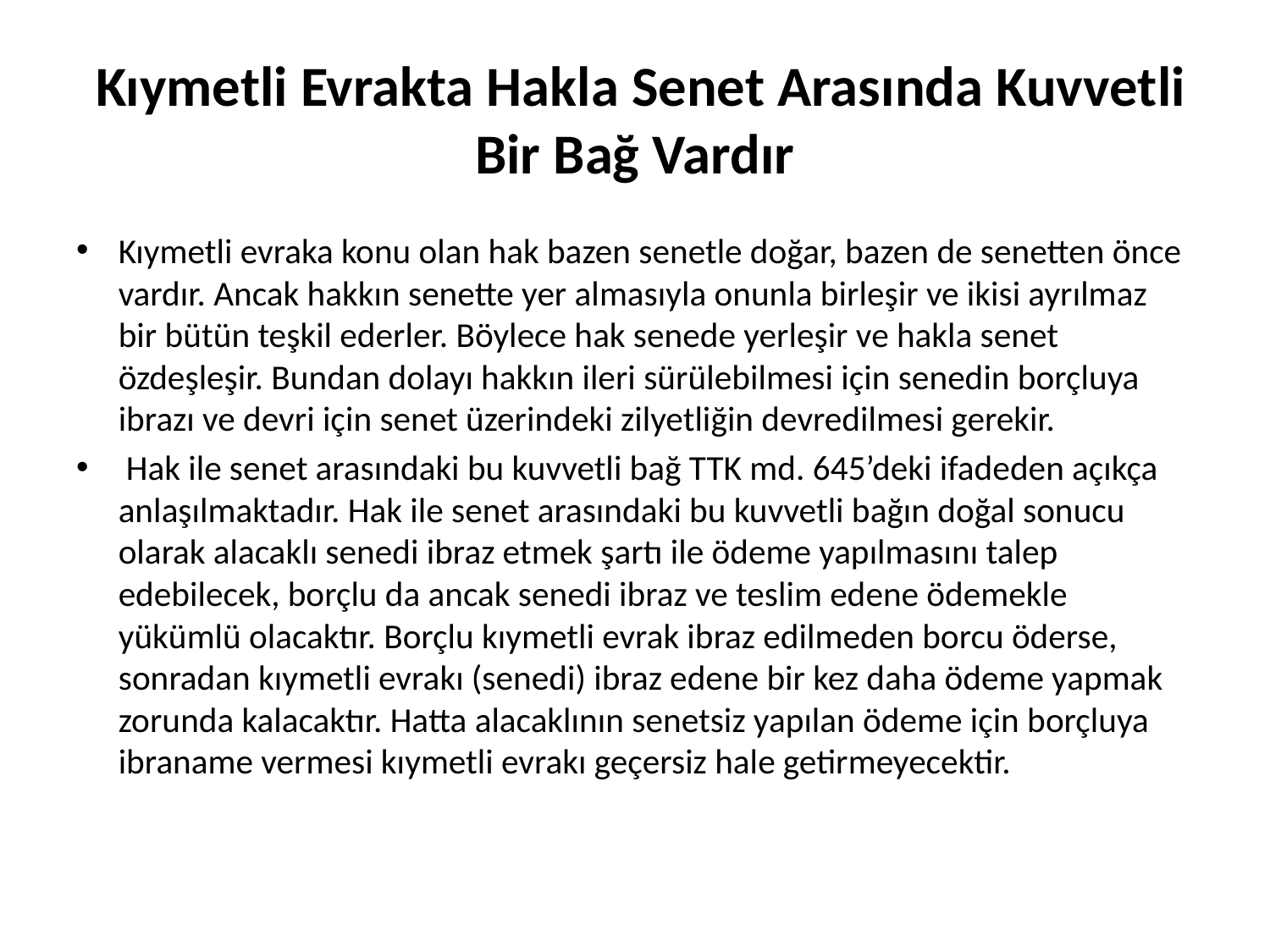

# Kıymetli Evrakta Hakla Senet Arasında Kuvvetli Bir Bağ Vardır
Kıymetli evraka konu olan hak bazen senetle doğar, bazen de senetten önce vardır. Ancak hakkın senette yer almasıyla onunla birleşir ve ikisi ayrılmaz bir bütün teşkil ederler. Böylece hak senede yerleşir ve hakla senet özdeşleşir. Bundan dolayı hakkın ileri sürülebilmesi için senedin borçluya ibrazı ve devri için senet üzerindeki zilyetliğin devredilmesi gerekir.
 Hak ile senet arasındaki bu kuvvetli bağ TTK md. 645’deki ifadeden açıkça anlaşılmaktadır. Hak ile senet arasındaki bu kuvvetli bağın doğal sonucu olarak alacaklı senedi ibraz etmek şartı ile ödeme yapılmasını talep edebilecek, borçlu da ancak senedi ibraz ve teslim edene ödemekle yükümlü olacaktır. Borçlu kıymetli evrak ibraz edilmeden borcu öderse, sonradan kıymetli evrakı (senedi) ibraz edene bir kez daha ödeme yapmak zorunda kalacaktır. Hatta alacaklının senetsiz yapılan ödeme için borçluya ibraname vermesi kıymetli evrakı geçersiz hale getirmeyecektir.